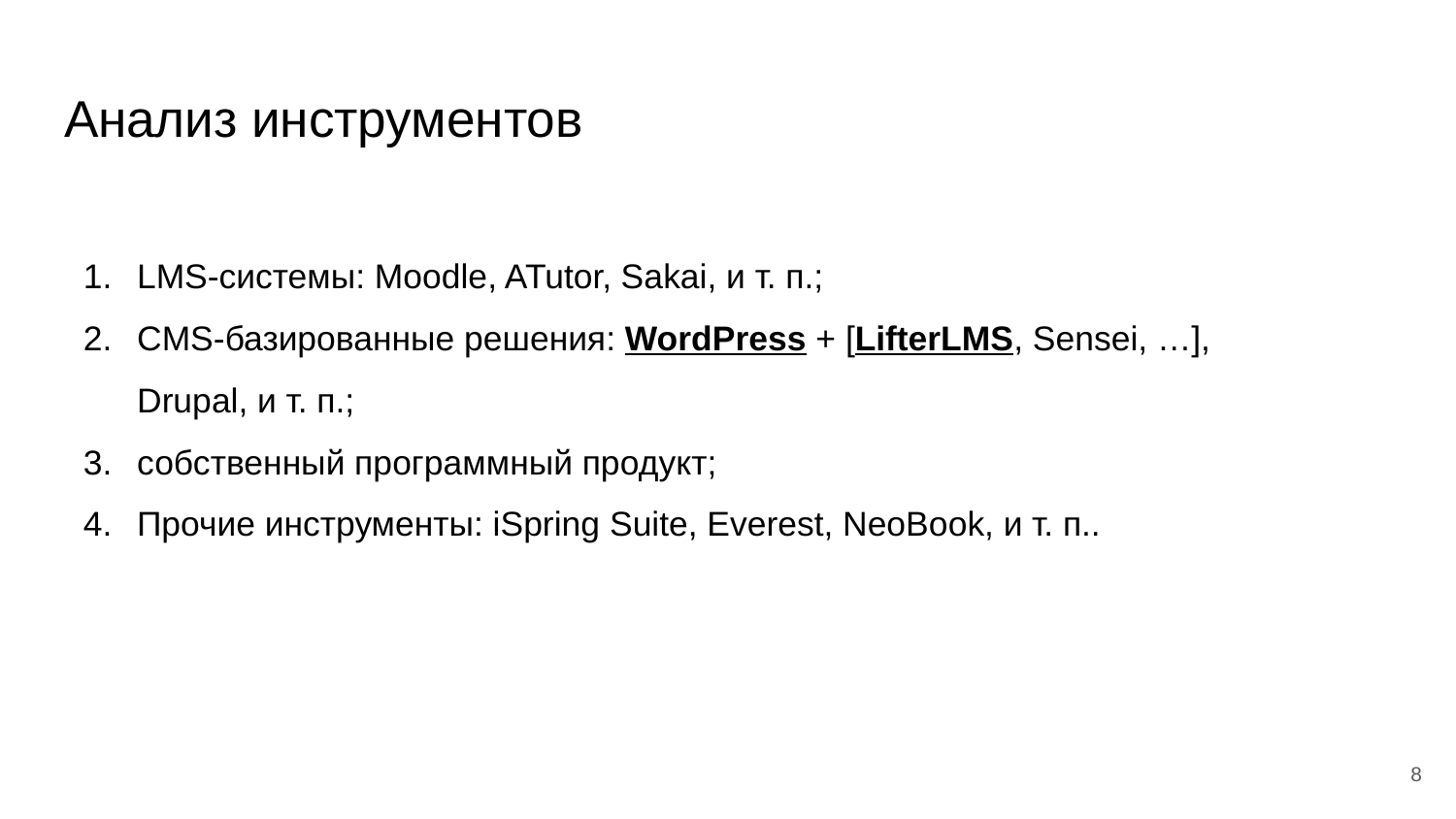

# Анализ инструментов
LMS-системы: Moodle, ATutor, Sakai, и т. п.;
CMS-базированные решения: WordPress + [LifterLMS, Sensei, …], Drupal, и т. п.;
собственный программный продукт;
Прочие инструменты: iSpring Suite, Everest, NeoBook, и т. п..
8